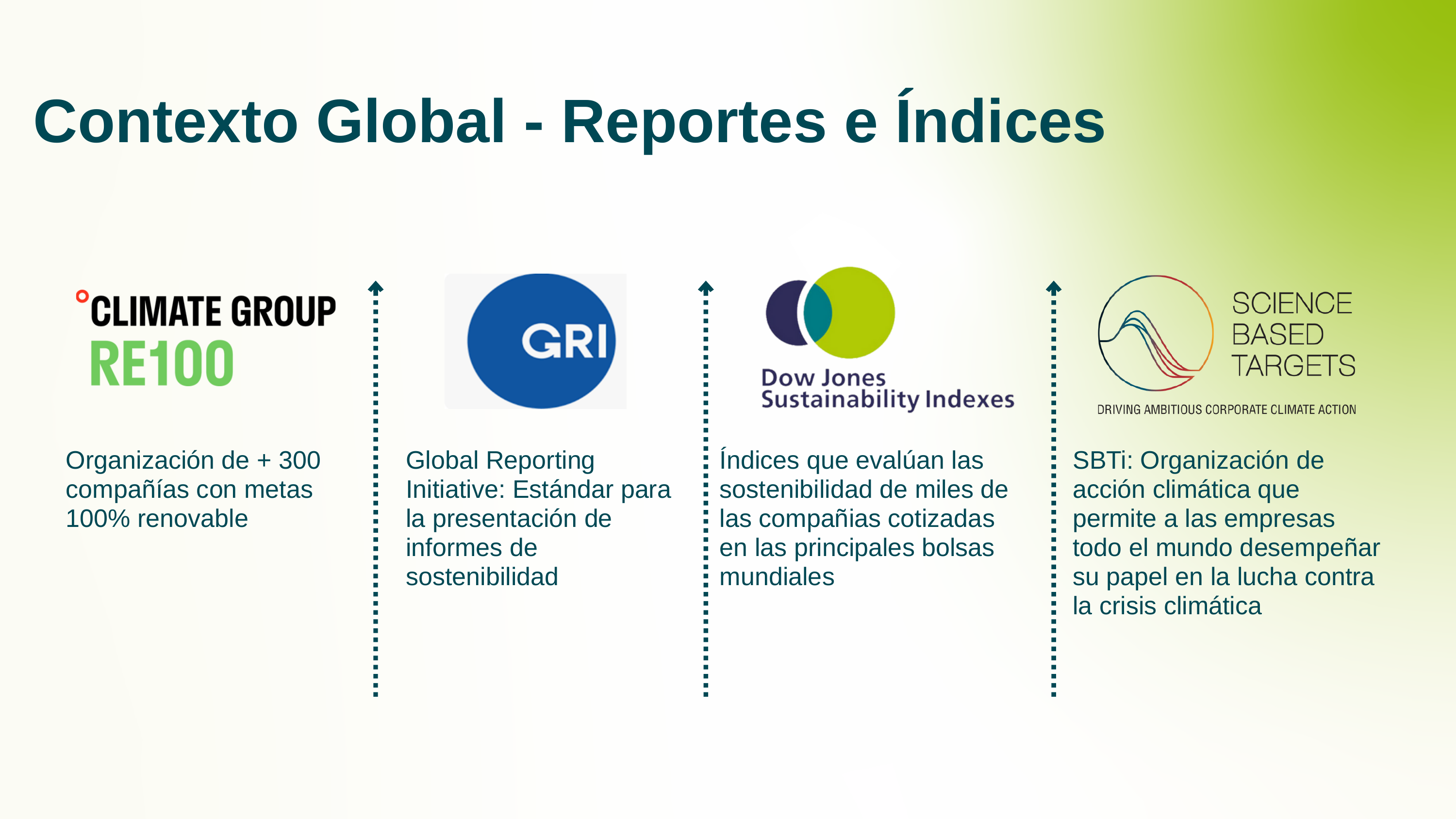

Contexto Global - Reportes e Índices

Organización de + 300 compañías con metas 100% renovable
Global Reporting Initiative: Estándar para la presentación de informes de sostenibilidad
Índices que evalúan las sostenibilidad de miles de las compañias cotizadas en las principales bolsas mundiales
SBTi: Organización de acción climática que permite a las empresas todo el mundo desempeñar su papel en la lucha contra la crisis climática